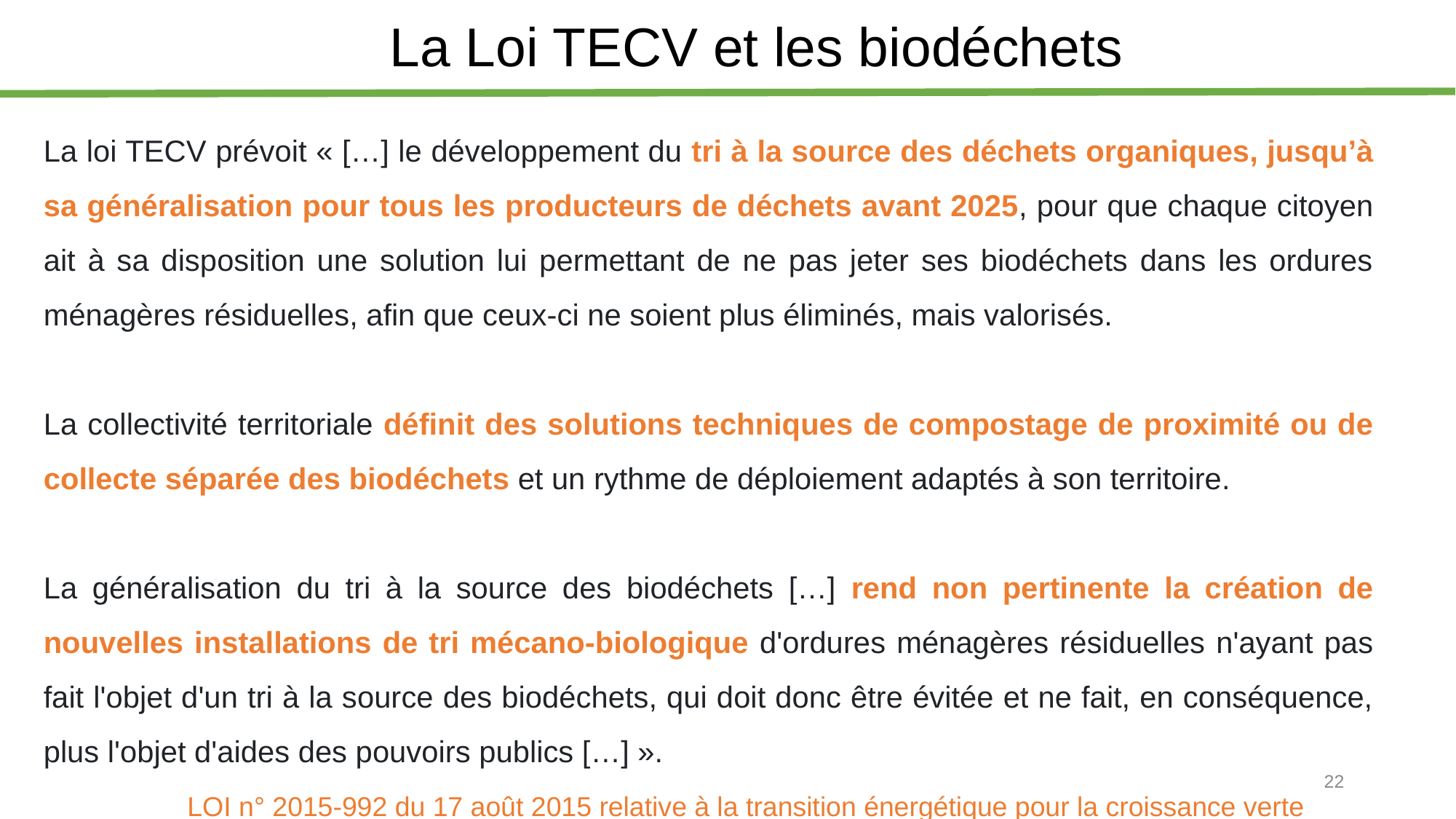

# La Loi TECV et les biodéchets
La loi TECV prévoit « […] le développement du tri à la source des déchets organiques, jusqu’à sa généralisation pour tous les producteurs de déchets avant 2025, pour que chaque citoyen ait à sa disposition une solution lui permettant de ne pas jeter ses biodéchets dans les ordures ménagères résiduelles, afin que ceux-ci ne soient plus éliminés, mais valorisés.

La collectivité territoriale définit des solutions techniques de compostage de proximité ou de collecte séparée des biodéchets et un rythme de déploiement adaptés à son territoire.

La généralisation du tri à la source des biodéchets […] rend non pertinente la création de nouvelles installations de tri mécano-biologique d'ordures ménagères résiduelles n'ayant pas fait l'objet d'un tri à la source des biodéchets, qui doit donc être évitée et ne fait, en conséquence, plus l'objet d'aides des pouvoirs publics […] ».
22
LOI n° 2015-992 du 17 août 2015 relative à la transition énergétique pour la croissance verte